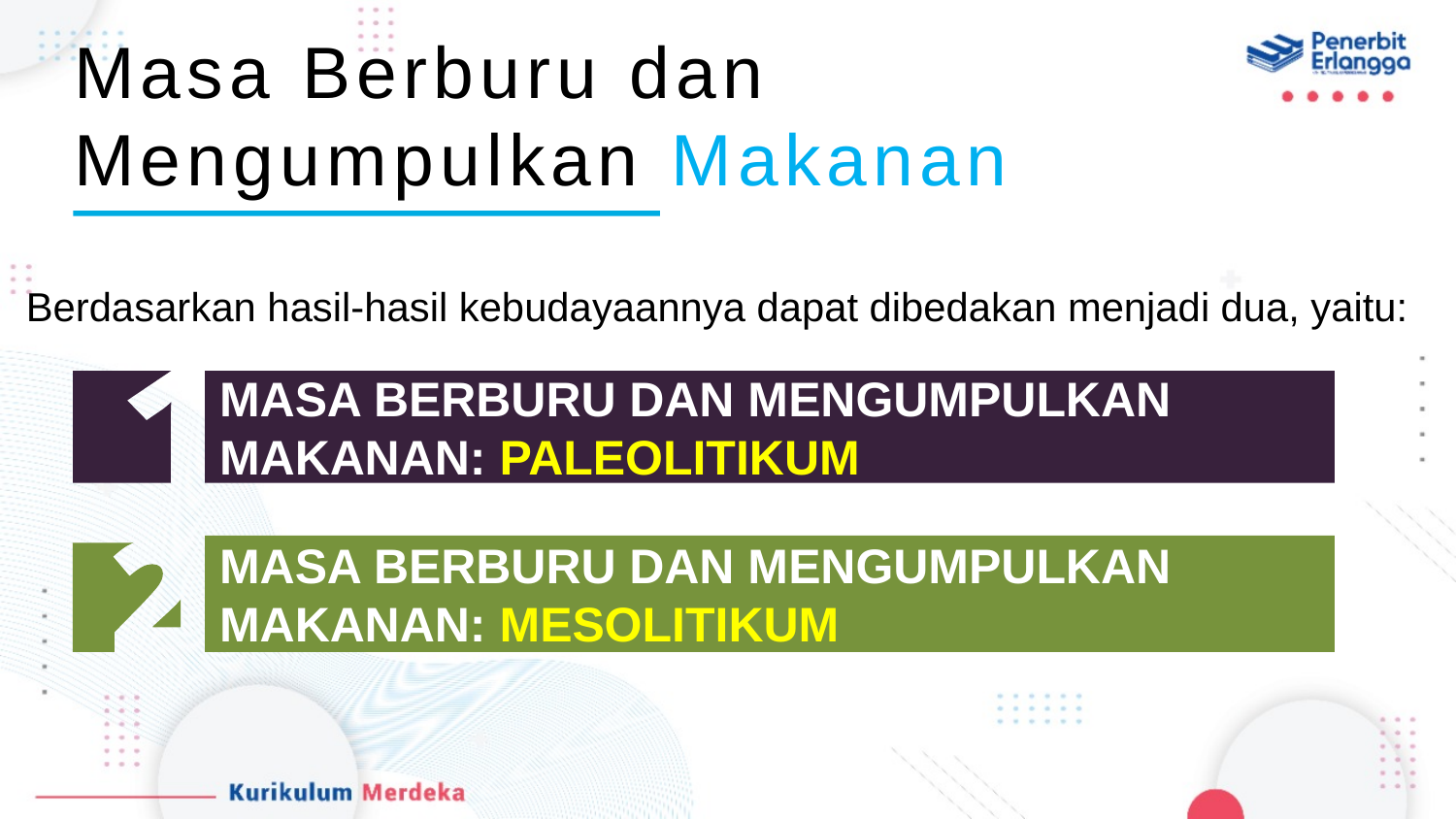

Masa Berburu dan Mengumpulkan Makanan

Berdasarkan hasil-hasil kebudayaannya dapat dibedakan menjadi dua, yaitu:
MASA BERBURU DAN MENGUMPULKAN MAKANAN: PALEOLITIKUM

MASA BERBURU DAN MENGUMPULKAN MAKANAN: MESOLITIKUM